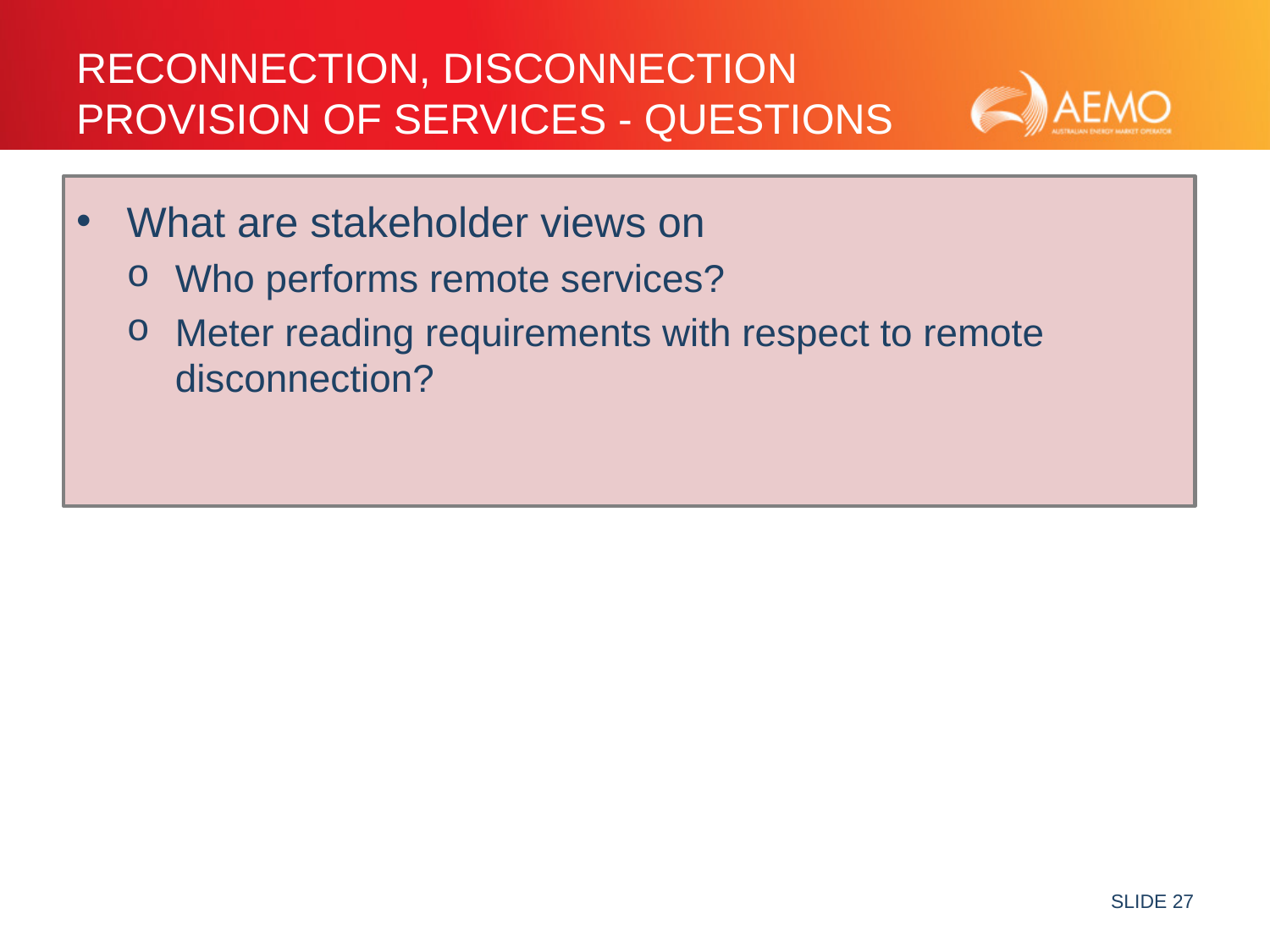

# Reconnection, disconnection Provision of Services - Questions

What are stakeholder views on
Who performs remote services?
Meter reading requirements with respect to remote disconnection?